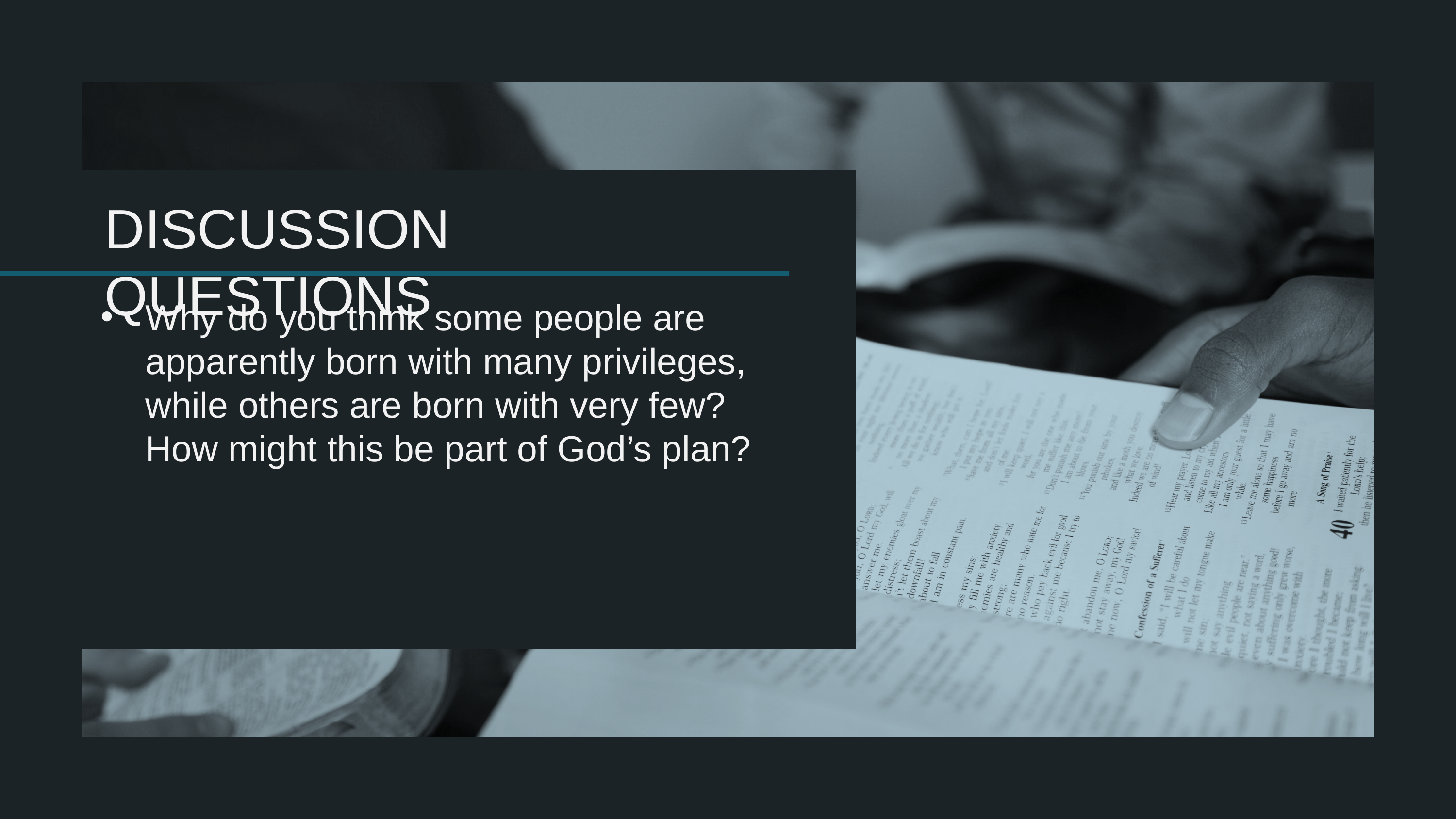

Why do you think some people are apparently born with many privileges, while others are born with very few? How might this be part of God’s plan?